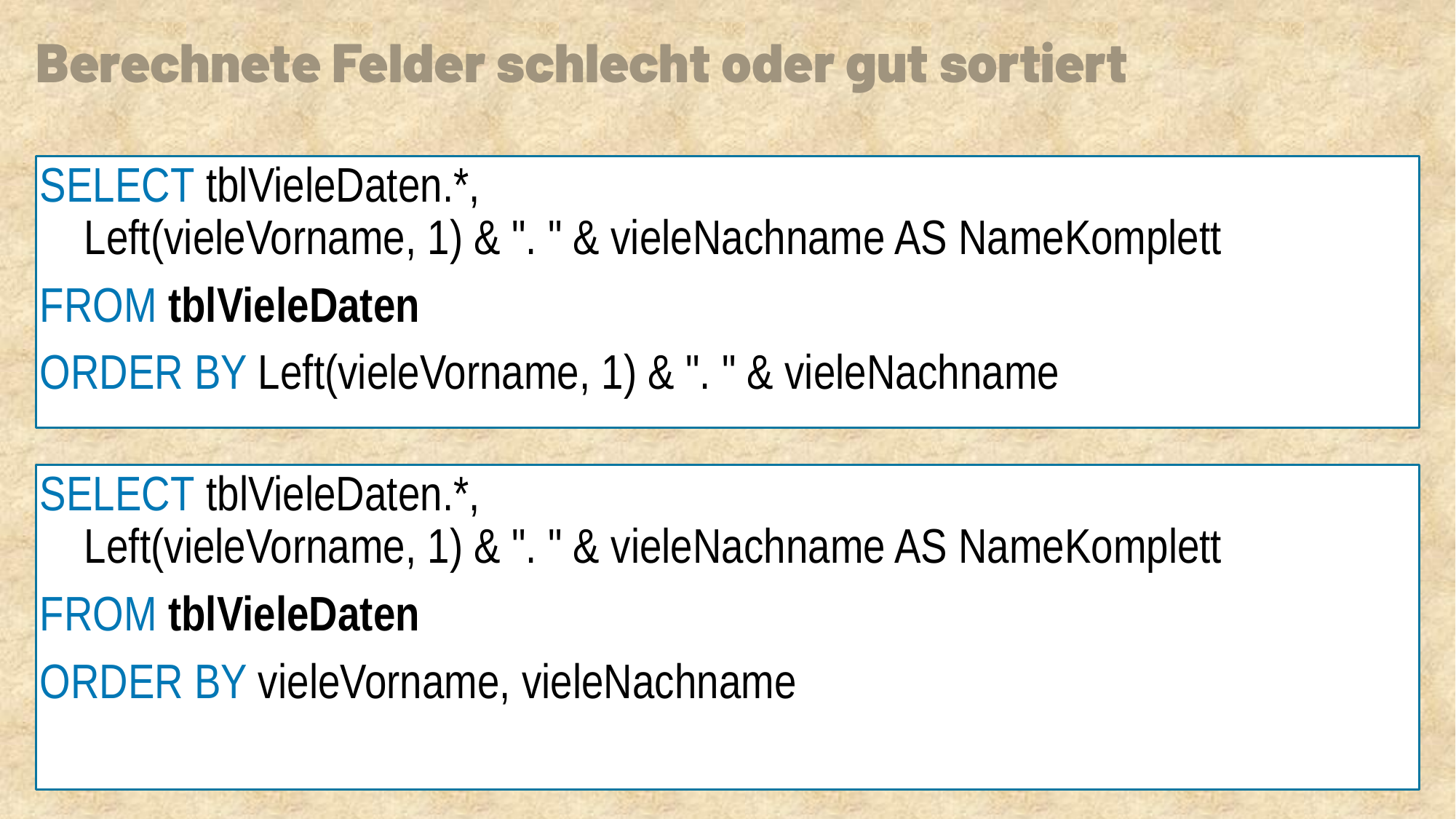

# Berechnete Felder schlecht oder gut sortiert
SELECT tblVieleDaten.*,
    Left(vieleVorname, 1) & ". " & vieleNachname AS NameKomplett
FROM tblVieleDaten
ORDER BY Left(vieleVorname, 1) & ". " & vieleNachname
SELECT tblVieleDaten.*,
    Left(vieleVorname, 1) & ". " & vieleNachname AS NameKomplett
FROM tblVieleDaten
ORDER BY vieleVorname, vieleNachname